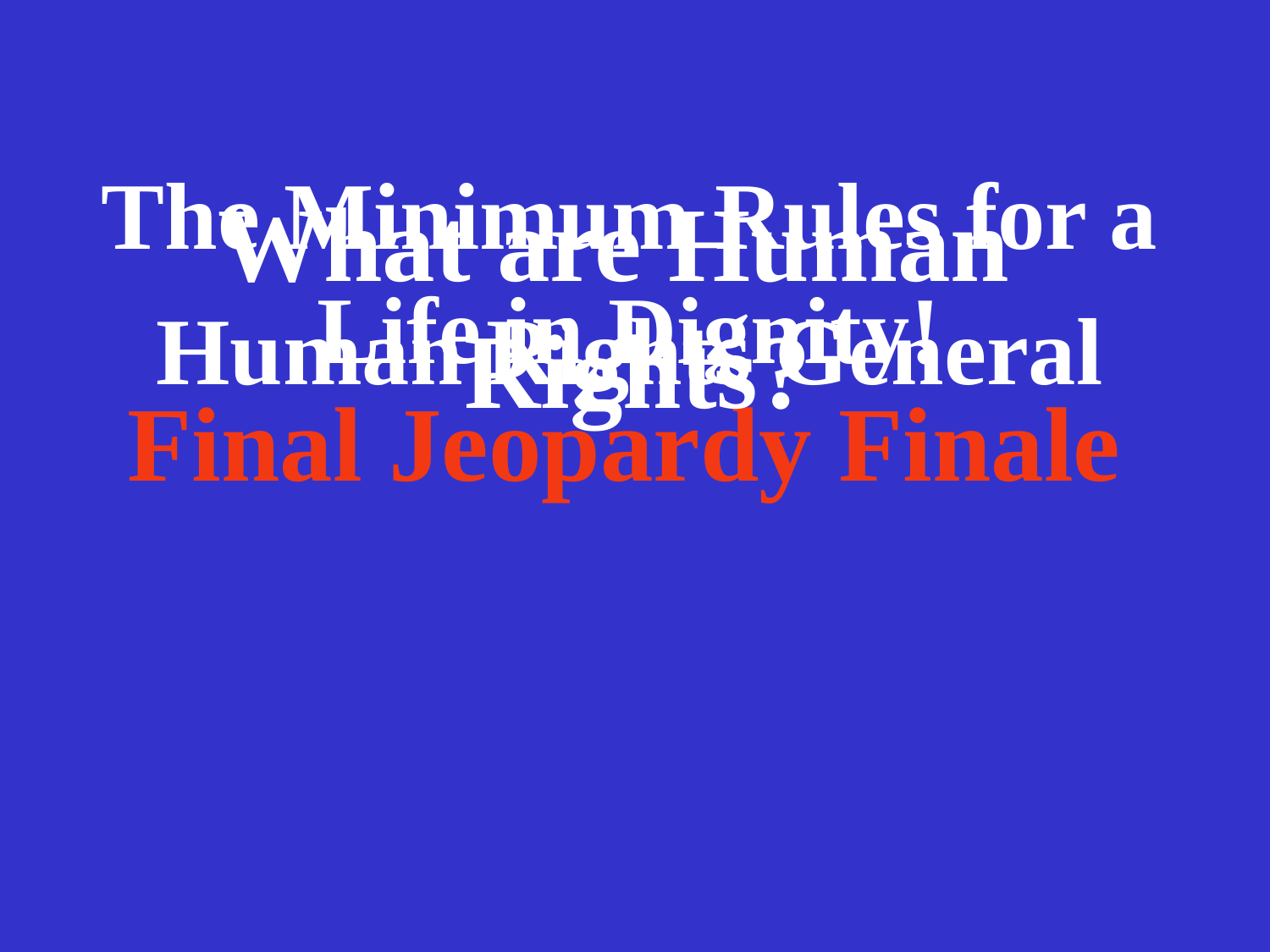

The Minimum Rules for a Life in Dignity!

What are Human Rights?
Human Rights General
# Final Jeopardy Finale